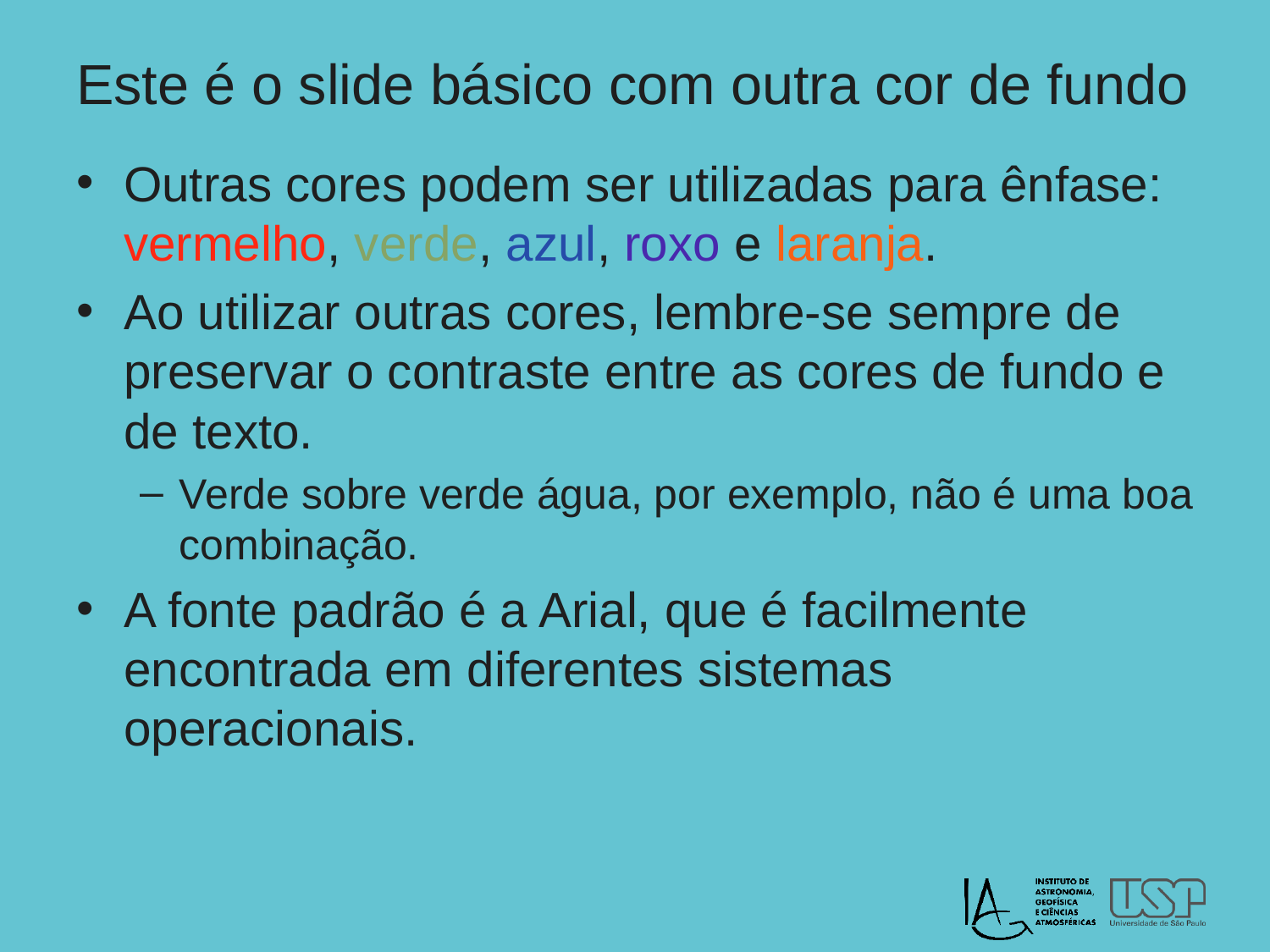

# Este é o slide básico com outra cor de fundo
Outras cores podem ser utilizadas para ênfase: vermelho, verde, azul, roxo e laranja.
Ao utilizar outras cores, lembre-se sempre de preservar o contraste entre as cores de fundo e de texto.
Verde sobre verde água, por exemplo, não é uma boa combinação.
A fonte padrão é a Arial, que é facilmente encontrada em diferentes sistemas operacionais.